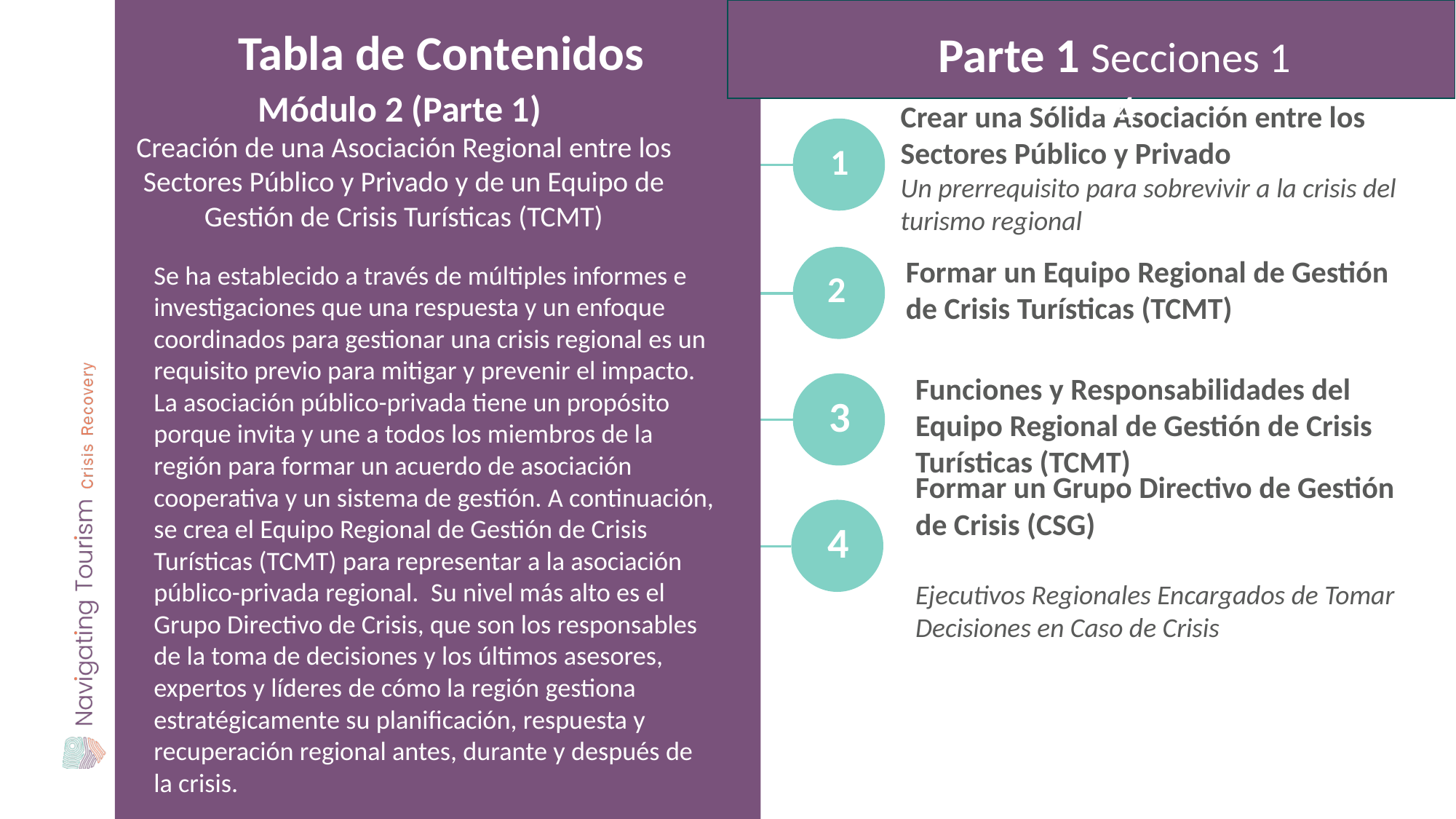

Parte 1 Secciones 1 - 4
Tabla de Contenidos
Módulo 2 (Parte 1)
Creación de una Asociación Regional entre los Sectores Público y Privado y de un Equipo de Gestión de Crisis Turísticas (TCMT)
Crear una Sólida Asociación entre los Sectores Público y Privado
Un prerrequisito para sobrevivir a la crisis del turismo regional
1
Formar un Equipo Regional de Gestión de Crisis Turísticas (TCMT)
Se ha establecido a través de múltiples informes e investigaciones que una respuesta y un enfoque coordinados para gestionar una crisis regional es un requisito previo para mitigar y prevenir el impacto. La asociación público-privada tiene un propósito porque invita y une a todos los miembros de la región para formar un acuerdo de asociación cooperativa y un sistema de gestión. A continuación, se crea el Equipo Regional de Gestión de Crisis Turísticas (TCMT) para representar a la asociación público-privada regional.  Su nivel más alto es el Grupo Directivo de Crisis, que son los responsables de la toma de decisiones y los últimos asesores, expertos y líderes de cómo la región gestiona estratégicamente su planificación, respuesta y recuperación regional antes, durante y después de la crisis.

2
Funciones y Responsabilidades del Equipo Regional de Gestión de Crisis Turísticas (TCMT)
3
4
Formar un Grupo Directivo de Gestión de Crisis (CSG)
Ejecutivos Regionales Encargados de Tomar Decisiones en Caso de Crisis